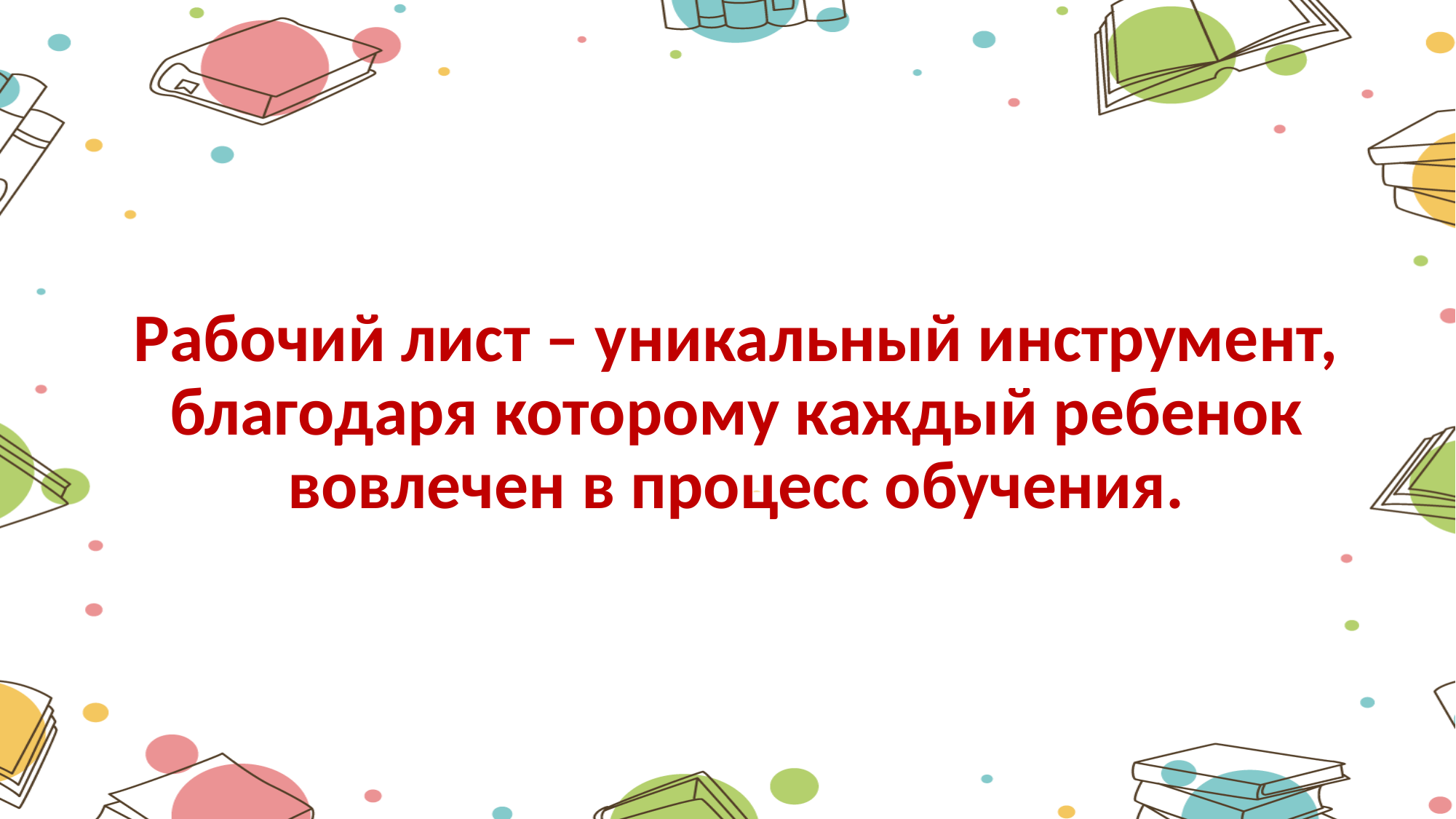

# Рабочий лист – уникальный инструмент, благодаря которому каждый ребенок вовлечен в процесс обучения.